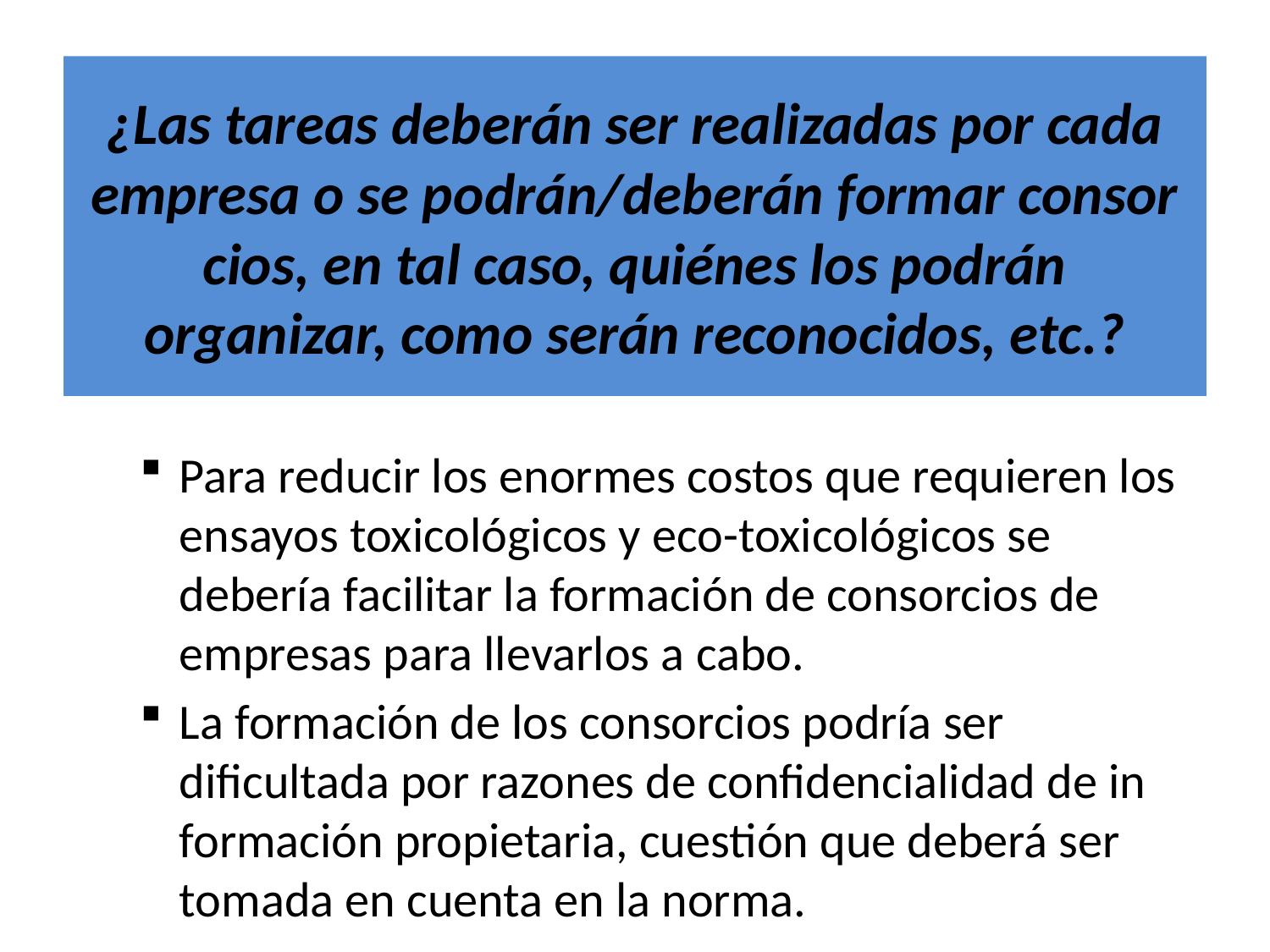

# ¿Las tareas deberán ser realizadas por cada empresa o se podrán/deberán formar consor­cios, en tal caso, quiénes los podrán organizar, como serán reconocidos, etc.?
Para reducir los enormes costos que requieren los ensayos toxicológicos y eco-toxicoló­gi­cos se debería facilitar la formación de consorcios de empresas para lle­varlos a cabo.
La formación de los consorcios podría ser dificultada por razones de confidenciali­dad de in­formación propietaria, cuestión que deberá ser tomada en cuenta en la norma.